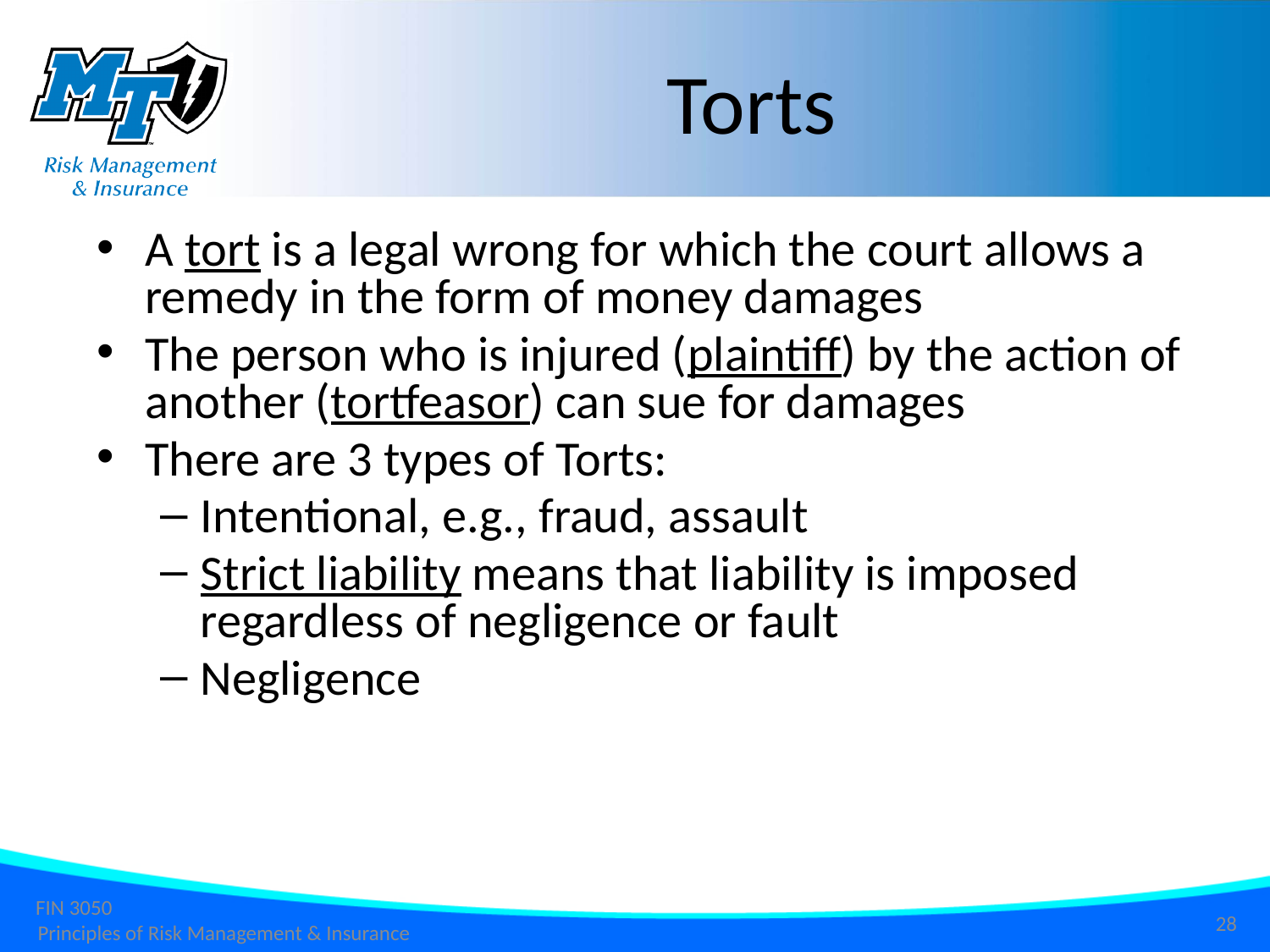

Torts
A tort is a legal wrong for which the court allows a remedy in the form of money damages
The person who is injured (plaintiff) by the action of another (tortfeasor) can sue for damages
There are 3 types of Torts:
Intentional, e.g., fraud, assault
Strict liability means that liability is imposed regardless of negligence or fault
Negligence
28